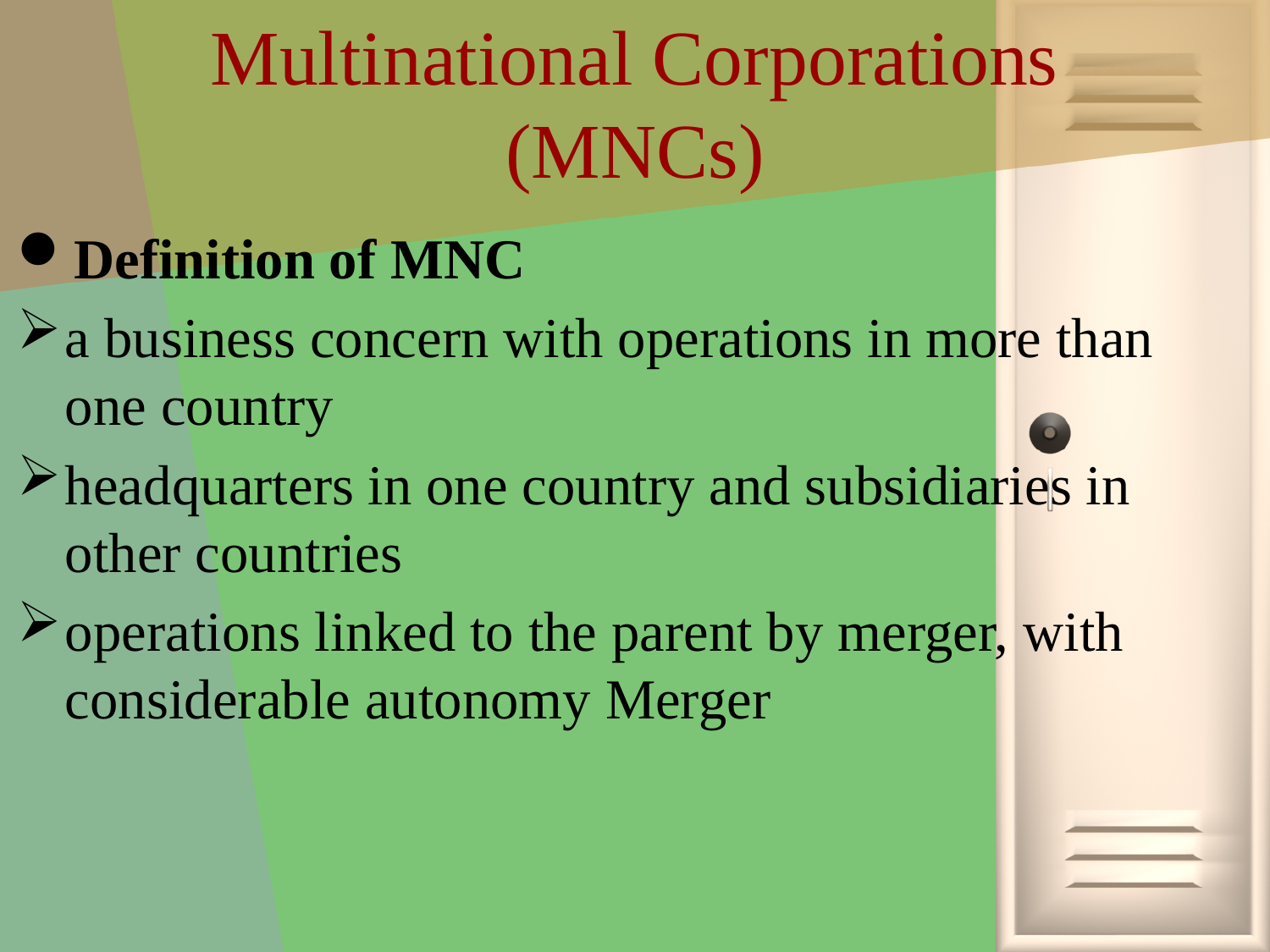

# Multinational Corporations (MNCs)
Definition of MNC
a business concern with operations in more than one country
headquarters in one country and subsidiaries in other countries
operations linked to the parent by merger, with considerable autonomy Merger